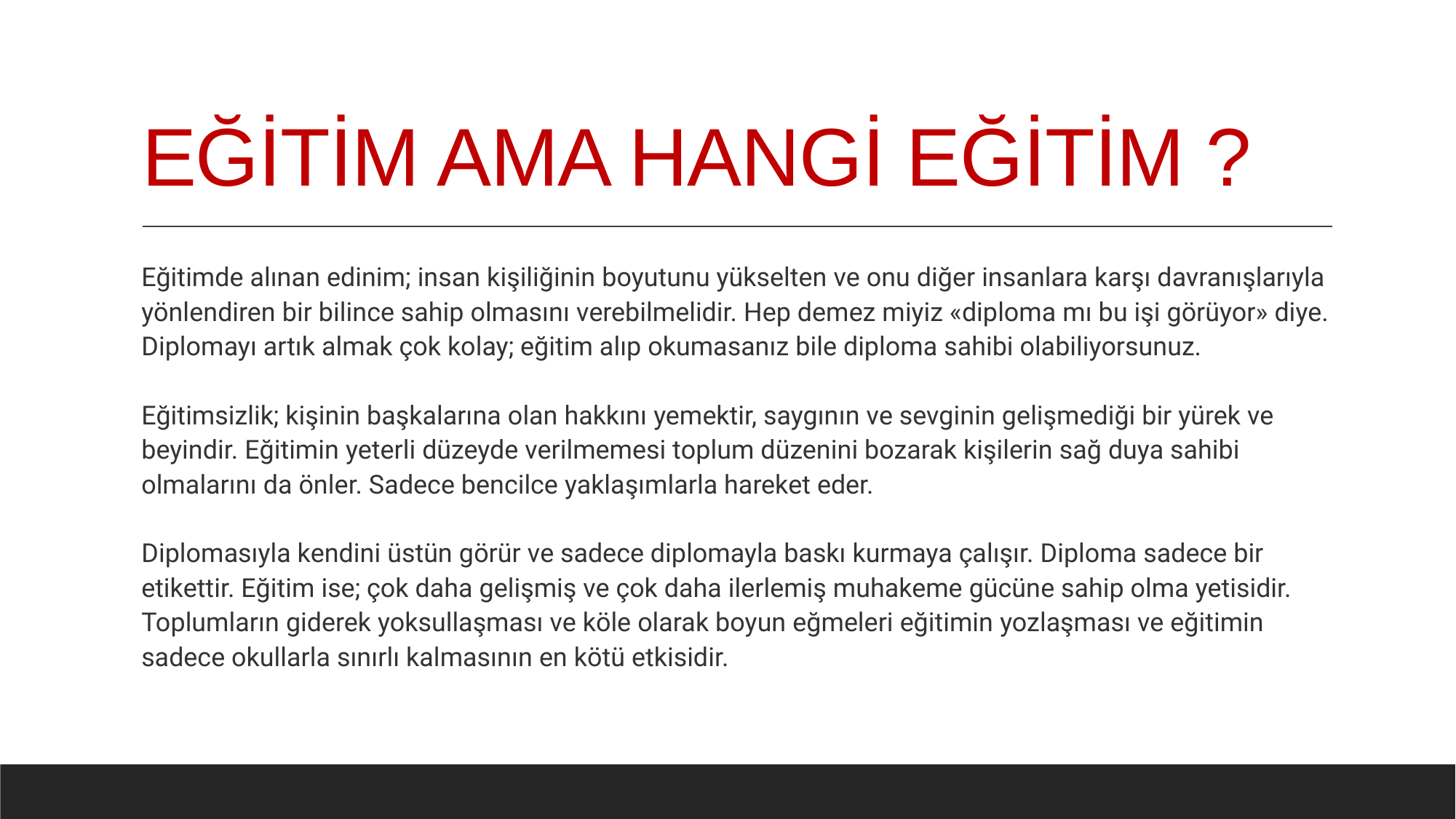

# EĞİTİM AMA HANGİ EĞİTİM ?
Eğitimde alınan edinim; insan kişiliğinin boyutunu yükselten ve onu diğer insanlara karşı davranışlarıyla yönlendiren bir bilince sahip olmasını verebilmelidir. Hep demez miyiz «diploma mı bu işi görüyor» diye. Diplomayı artık almak çok kolay; eğitim alıp okumasanız bile diploma sahibi olabiliyorsunuz.
Eğitimsizlik; kişinin başkalarına olan hakkını yemektir, saygının ve sevginin gelişmediği bir yürek ve beyindir. Eğitimin yeterli düzeyde verilmemesi toplum düzenini bozarak kişilerin sağ duya sahibi olmalarını da önler. Sadece bencilce yaklaşımlarla hareket eder.
Diplomasıyla kendini üstün görür ve sadece diplomayla baskı kurmaya çalışır. Diploma sadece bir etikettir. Eğitim ise; çok daha gelişmiş ve çok daha ilerlemiş muhakeme gücüne sahip olma yetisidir. Toplumların giderek yoksullaşması ve köle olarak boyun eğmeleri eğitimin yozlaşması ve eğitimin sadece okullarla sınırlı kalmasının en kötü etkisidir.